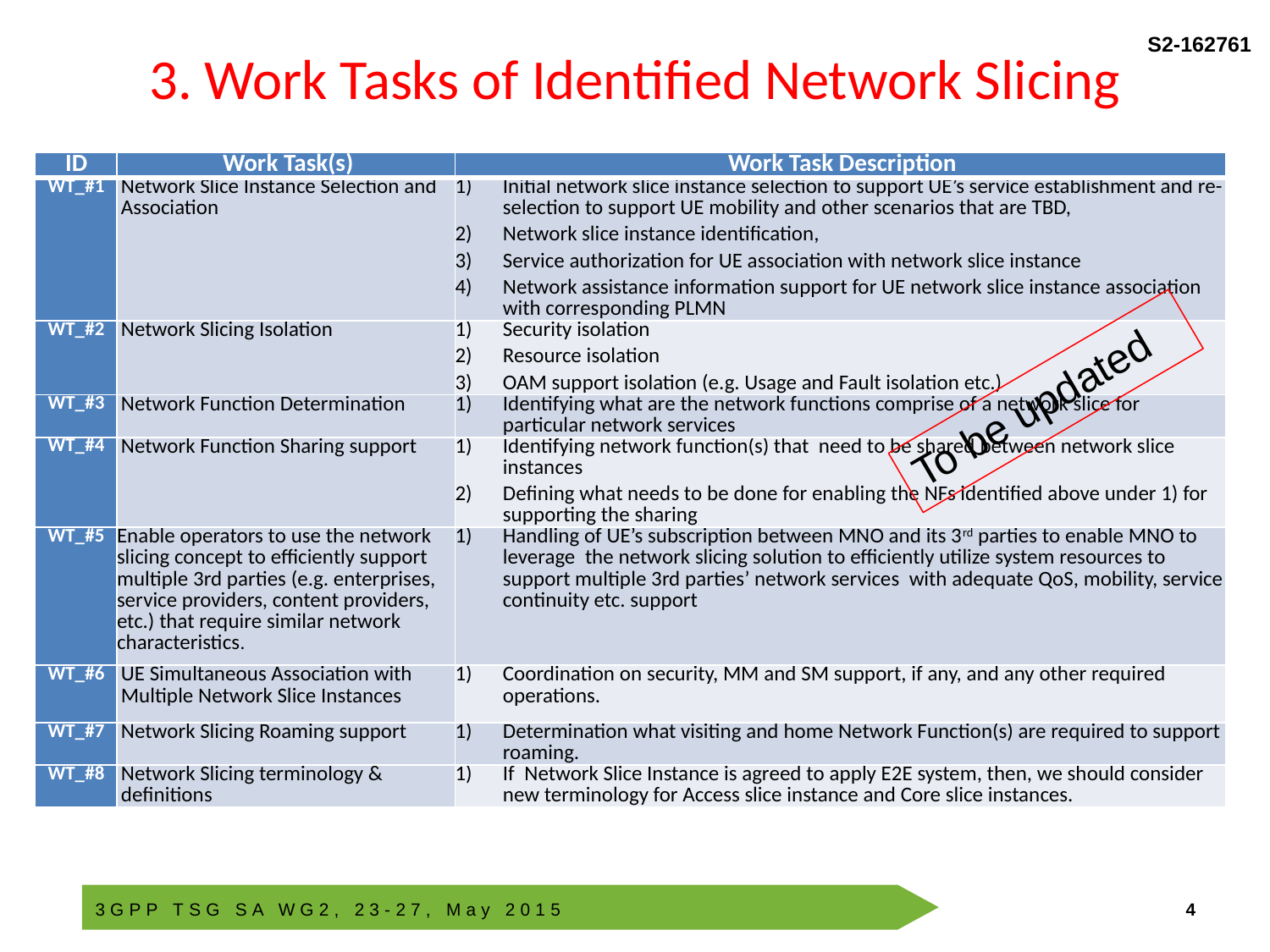

# 3. Work Tasks of Identified Network Slicing
| ID | Work Task(s) | Work Task Description |
| --- | --- | --- |
| WT\_#1 | Network Slice Instance Selection and Association | Initial network slice instance selection to support UE’s service establishment and re-selection to support UE mobility and other scenarios that are TBD, Network slice instance identification, Service authorization for UE association with network slice instance Network assistance information support for UE network slice instance association with corresponding PLMN |
| WT\_#2 | Network Slicing Isolation | Security isolation Resource isolation OAM support isolation (e.g. Usage and Fault isolation etc.) |
| WT\_#3 | Network Function Determination | Identifying what are the network functions comprise of a network slice for particular network services |
| WT\_#4 | Network Function Sharing support | Identifying network function(s) that need to be shared between network slice instances Defining what needs to be done for enabling the NFs identified above under 1) for supporting the sharing |
| WT\_#5 | Enable operators to use the network slicing concept to efficiently support multiple 3rd parties (e.g. enterprises, service providers, content providers, etc.) that require similar network characteristics. | Handling of UE’s subscription between MNO and its 3rd parties to enable MNO to leverage the network slicing solution to efficiently utilize system resources to support multiple 3rd parties’ network services with adequate QoS, mobility, service continuity etc. support |
| WT\_#6 | UE Simultaneous Association with Multiple Network Slice Instances | Coordination on security, MM and SM support, if any, and any other required operations. |
| WT\_#7 | Network Slicing Roaming support | Determination what visiting and home Network Function(s) are required to support roaming. |
| WT\_#8 | Network Slicing terminology & definitions | If Network Slice Instance is agreed to apply E2E system, then, we should consider new terminology for Access slice instance and Core slice instances. |
To be updated